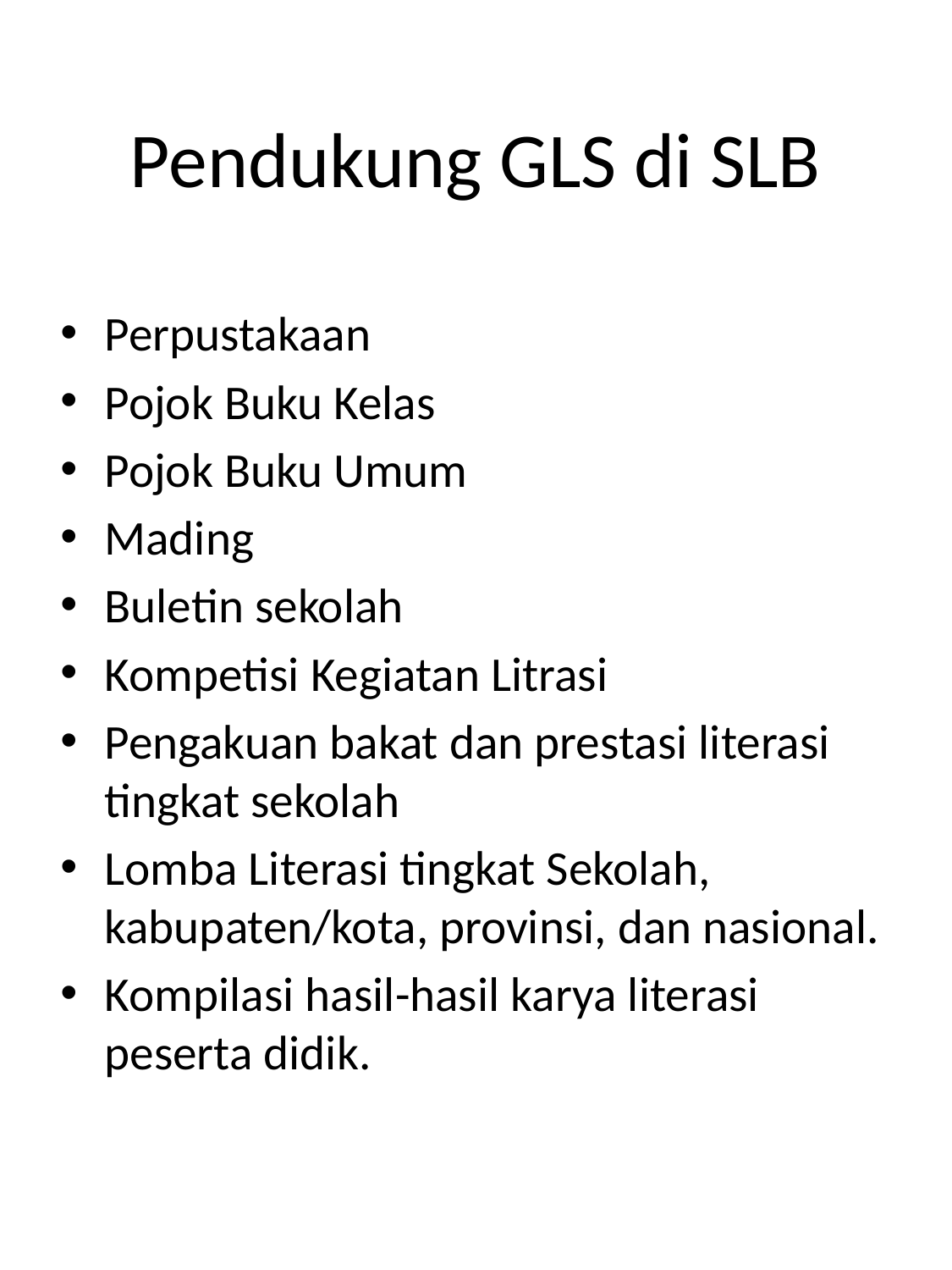

# Pendukung GLS di SLB
Perpustakaan
Pojok Buku Kelas
Pojok Buku Umum
Mading
Buletin sekolah
Kompetisi Kegiatan Litrasi
Pengakuan bakat dan prestasi literasi tingkat sekolah
Lomba Literasi tingkat Sekolah, kabupaten/kota, provinsi, dan nasional.
Kompilasi hasil-hasil karya literasi peserta didik.